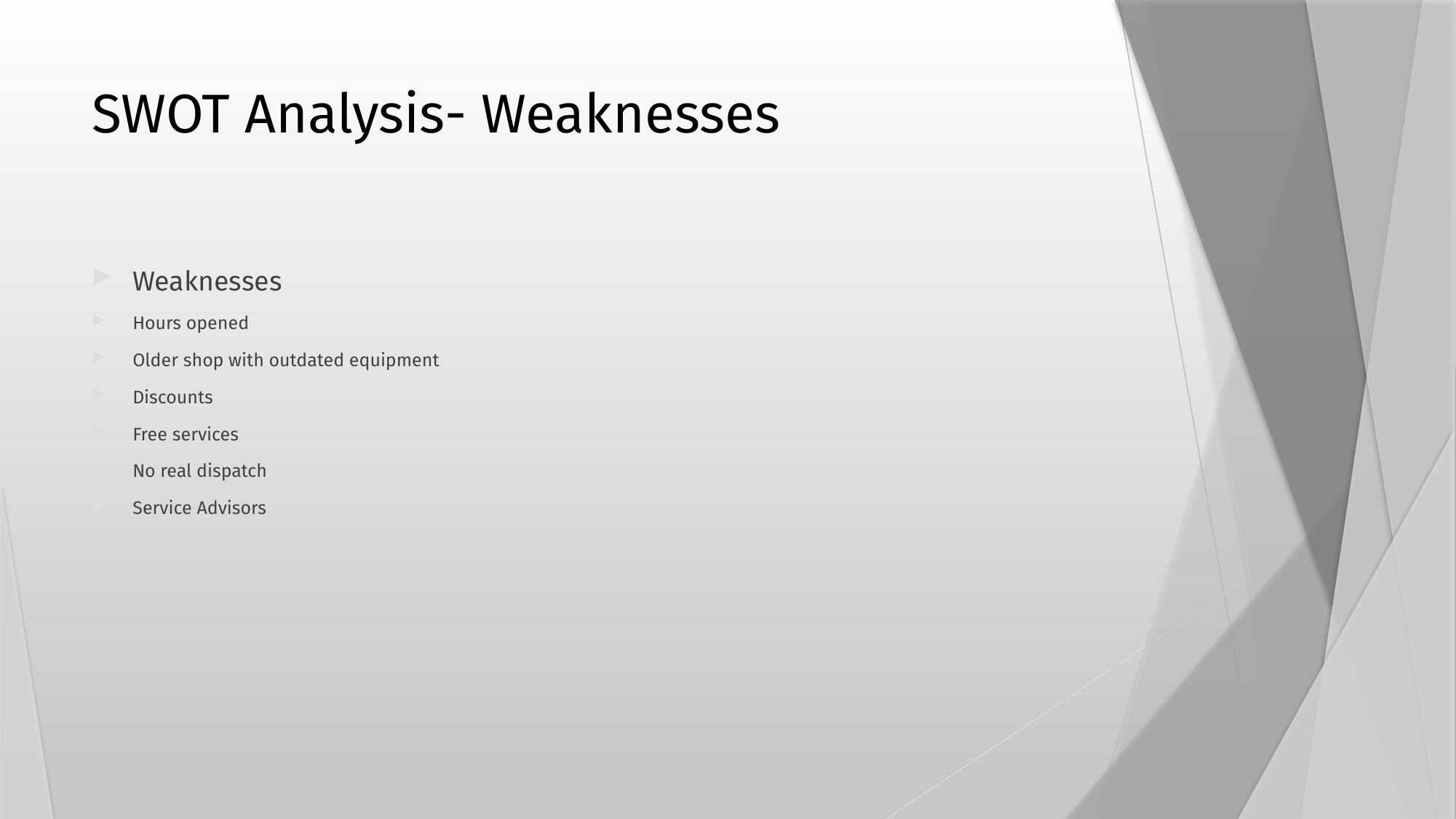

# SWOT Analysis- Weaknesses
Weaknesses
Hours opened
Older shop with outdated equipment
Discounts
Free services
No real dispatch
Service Advisors